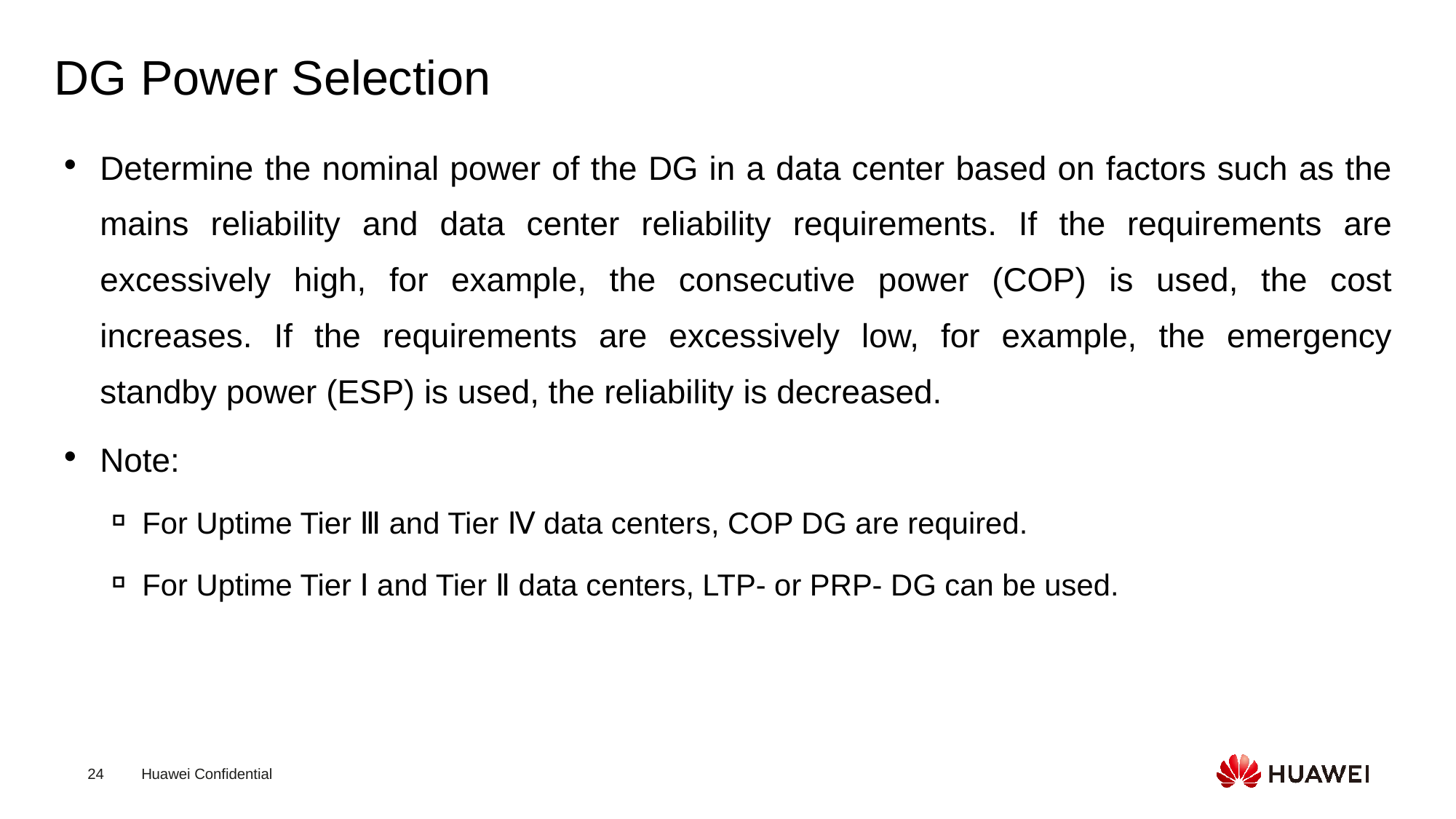

# DG Power Selection
Determine the nominal power of the DG in a data center based on factors such as the mains reliability and data center reliability requirements. If the requirements are excessively high, for example, the consecutive power (COP) is used, the cost increases. If the requirements are excessively low, for example, the emergency standby power (ESP) is used, the reliability is decreased.
Note:
For Uptime Tier Ⅲ and Tier Ⅳ data centers, COP DG are required.
For Uptime Tier Ⅰ and Tier Ⅱ data centers, LTP- or PRP- DG can be used.